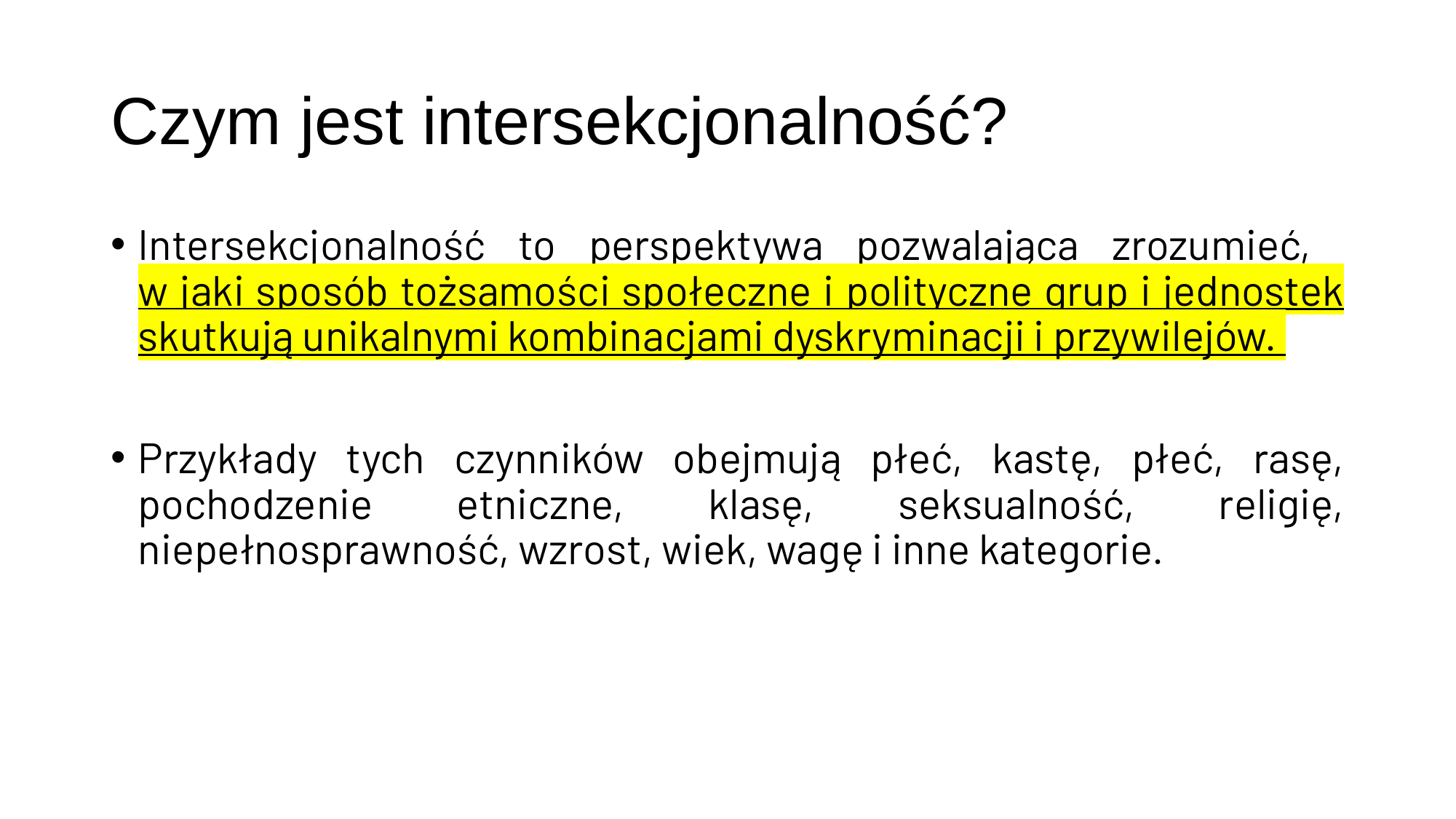

# Czym jest intersekcjonalność?
Intersekcjonalność to perspektywa pozwalająca zrozumieć,
w jaki sposób tożsamości społeczne i polityczne grup i jednostek skutkują unikalnymi kombinacjami dyskryminacji i przywilejów.

Przykłady tych czynników obejmują płeć, kastę, płeć, rasę, pochodzenie etniczne, klasę, seksualność, religię, niepełnosprawność, wzrost, wiek, wagę i inne kategorie.